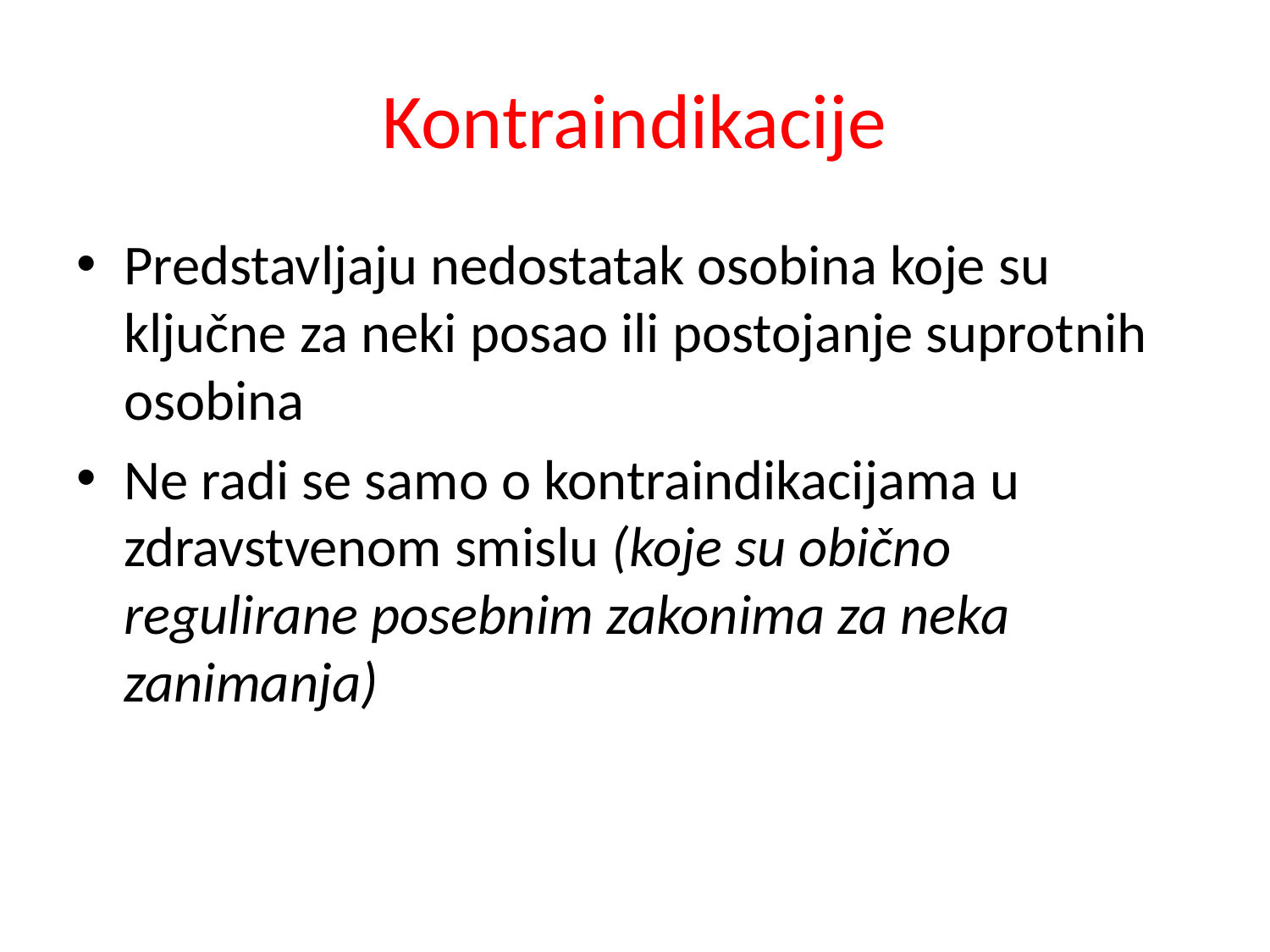

# Kontraindikacije
Predstavljaju nedostatak osobina koje su ključne za neki posao ili postojanje suprotnih osobina
Ne radi se samo o kontraindikacijama u zdravstvenom smislu (koje su obično regulirane posebnim zakonima za neka zanimanja)